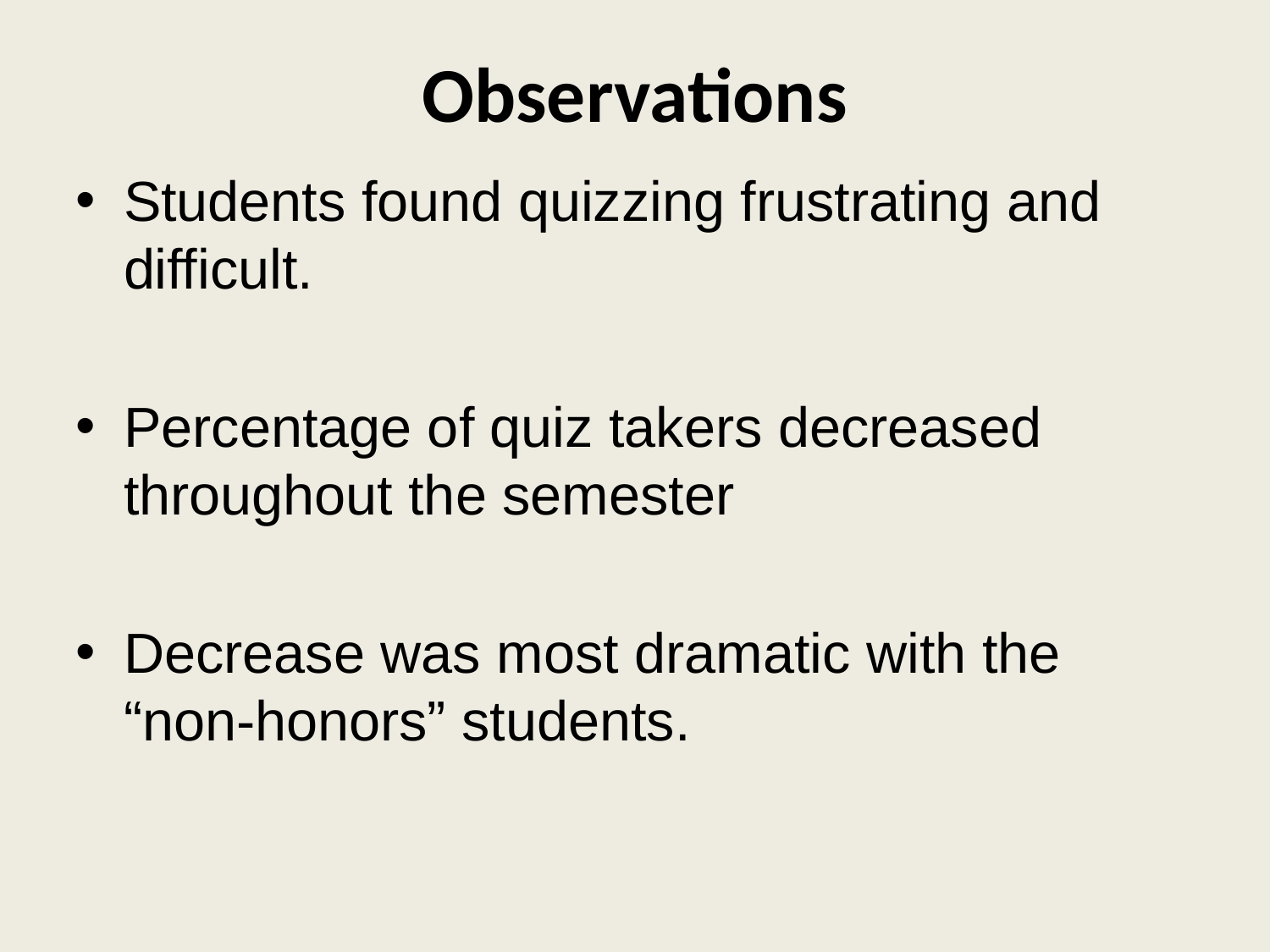

# Observations
Students found quizzing frustrating and difficult.

Percentage of quiz takers decreased throughout the semester

Decrease was most dramatic with the “non-honors” students.